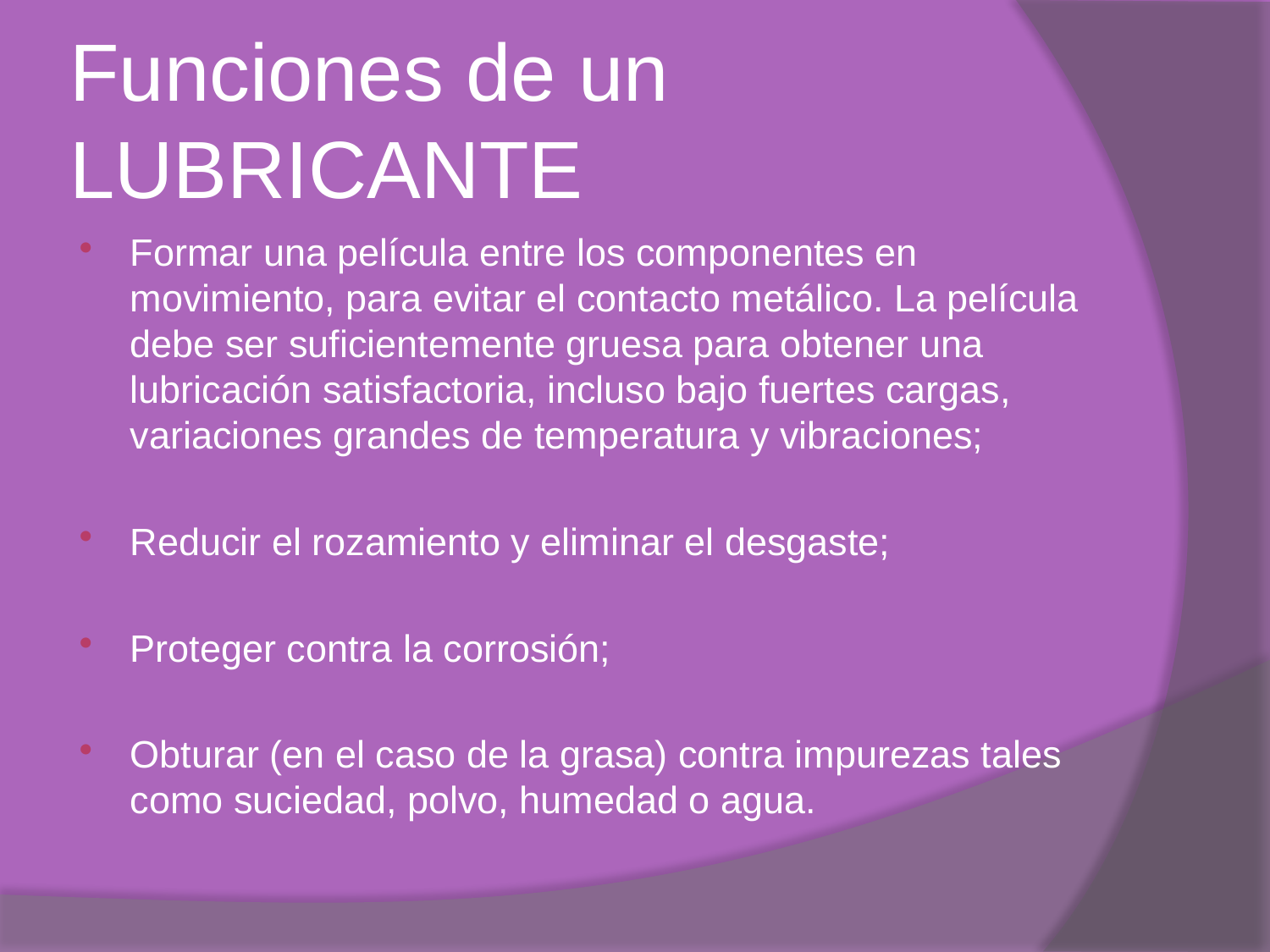

# Funciones de un LUBRICANTE
Formar una película entre los componentes en movimiento, para evitar el contacto metálico. La película debe ser suficientemente gruesa para obtener una lubricación satisfactoria, incluso bajo fuertes cargas, variaciones grandes de temperatura y vibraciones;

Reducir el rozamiento y eliminar el desgaste;

Proteger contra la corrosión;

Obturar (en el caso de la grasa) contra impurezas tales como suciedad, polvo, humedad o agua.